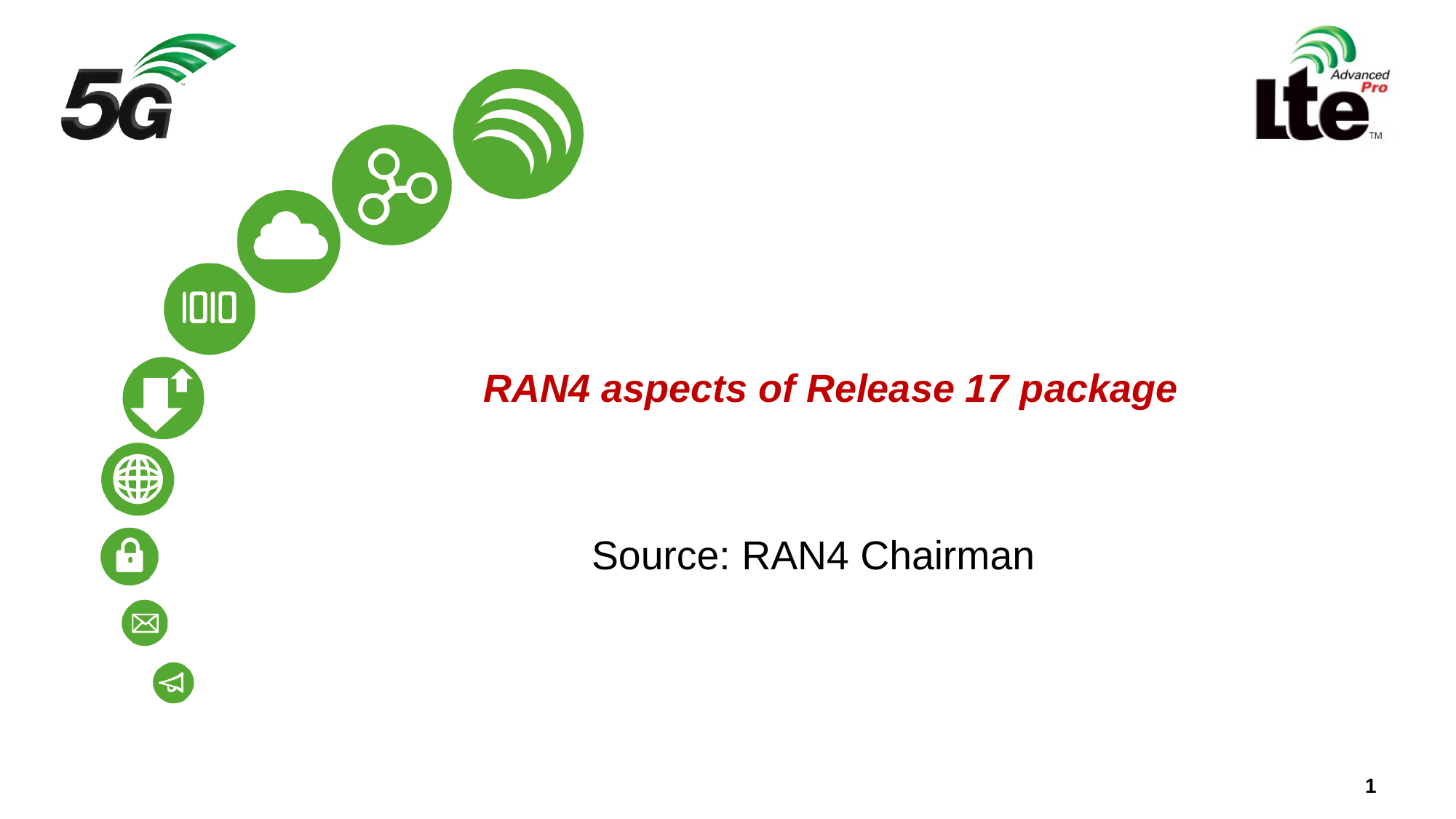

# RAN4 aspects of Release 17 package

Source: RAN4 Chairman